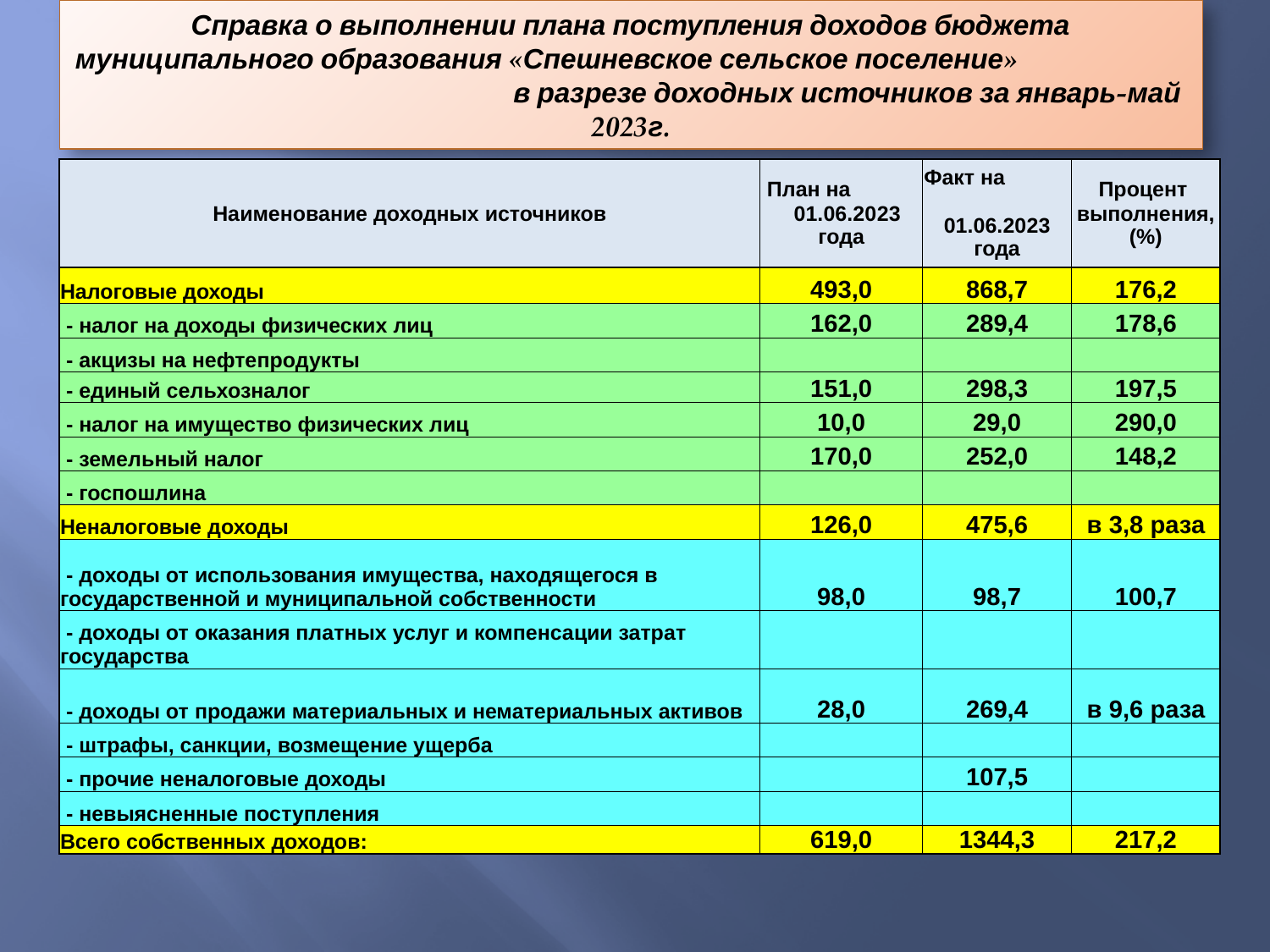

# Справка о выполнении плана поступления доходов бюджета муниципального образования «Спешневское сельское поселение»                                                                                       в разрезе доходных источников за январь-май 2023г.
| Наименование доходных источников | План на 01.06.2023 года | Факт на 01.06.2023 года | Процент выполнения, (%) |
| --- | --- | --- | --- |
| Налоговые доходы | 493,0 | 868,7 | 176,2 |
| - налог на доходы физических лиц | 162,0 | 289,4 | 178,6 |
| - акцизы на нефтепродукты |  |  |  |
| - единый сельхозналог | 151,0 | 298,3 | 197,5 |
| - налог на имущество физических лиц | 10,0 | 29,0 | 290,0 |
| - земельный налог | 170,0 | 252,0 | 148,2 |
| - госпошлина |  |  |  |
| Неналоговые доходы | 126,0 | 475,6 | в 3,8 раза |
| - доходы от использования имущества, находящегося в государственной и муниципальной собственности | 98,0 | 98,7 | 100,7 |
| - доходы от оказания платных услуг и компенсации затрат государства |  |  |  |
| - доходы от продажи материальных и нематериальных активов | 28,0 | 269,4 | в 9,6 раза |
| - штрафы, санкции, возмещение ущерба |  |  |  |
| - прочие неналоговые доходы |  | 107,5 |  |
| - невыясненные поступления |  |  |  |
| Всего собственных доходов: | 619,0 | 1344,3 | 217,2 |